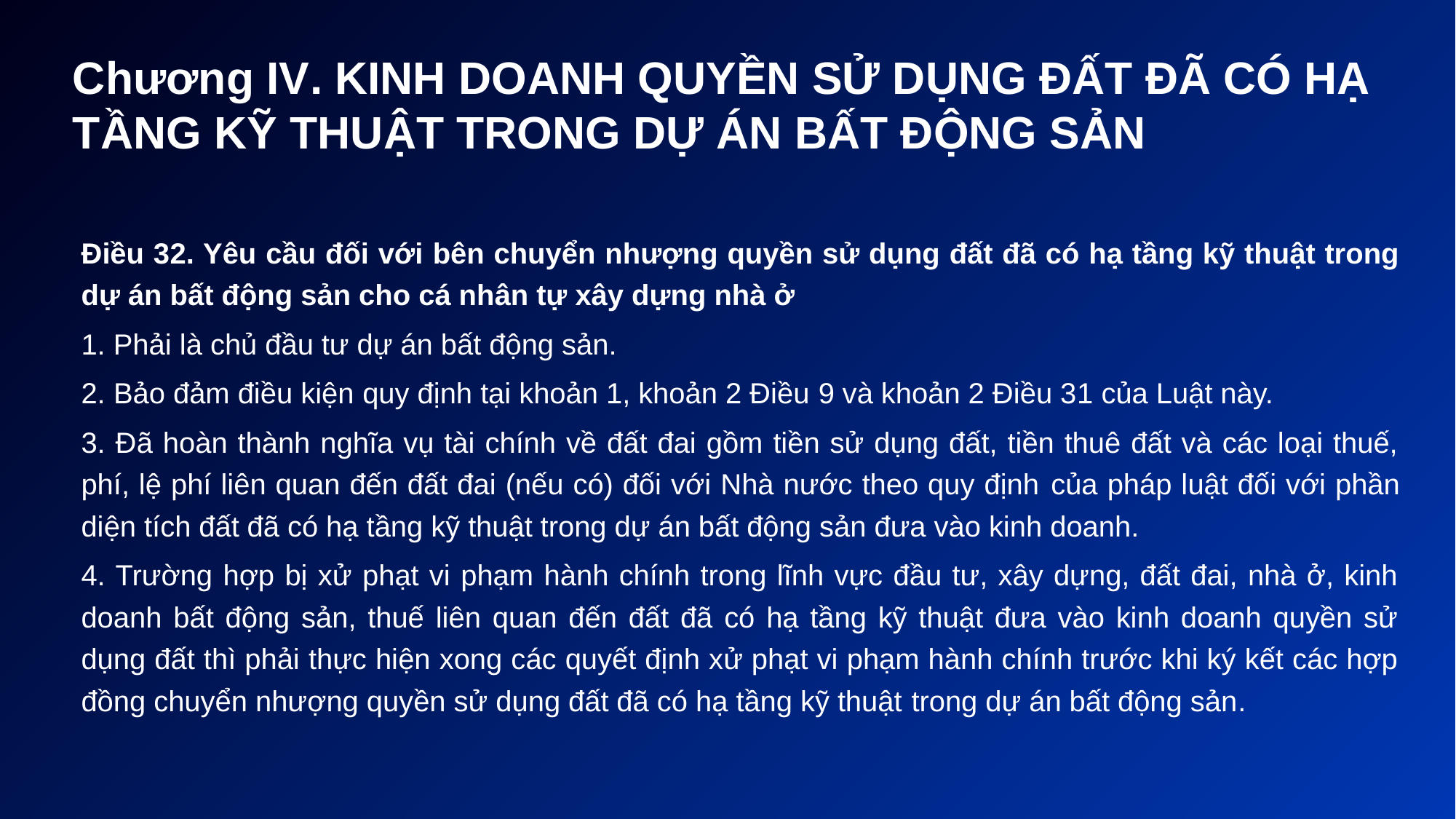

# Chương IV. KINH DOANH QUYỀN SỬ DỤNG ĐẤT ĐÃ CÓ HẠ TẦNG KỸ THUẬT TRONG DỰ ÁN BẤT ĐỘNG SẢN
Điều 32. Yêu cầu đối với bên chuyển nhượng quyền sử dụng đất đã có hạ tầng kỹ thuật trong dự án bất động sản cho cá nhân tự xây dựng nhà ở
1. Phải là chủ đầu tư dự án bất động sản.
2. Bảo đảm điều kiện quy định tại khoản 1, khoản 2 Điều 9 và khoản 2 Điều 31 của Luật này.
3. Đã hoàn thành nghĩa vụ tài chính về đất đai gồm tiền sử dụng đất, tiền thuê đất và các loại thuế, phí, lệ phí liên quan đến đất đai (nếu có) đối với Nhà nước theo quy định của pháp luật đối với phần diện tích đất đã có hạ tầng kỹ thuật trong dự án bất động sản đưa vào kinh doanh.
4. Trường hợp bị xử phạt vi phạm hành chính trong lĩnh vực đầu tư, xây dựng, đất đai, nhà ở, kinh doanh bất động sản, thuế liên quan đến đất đã có hạ tầng kỹ thuật đưa vào kinh doanh quyền sử dụng đất thì phải thực hiện xong các quyết định xử phạt vi phạm hành chính trước khi ký kết các hợp đồng chuyển nhượng quyền sử dụng đất đã có hạ tầng kỹ thuật trong dự án bất động sản.